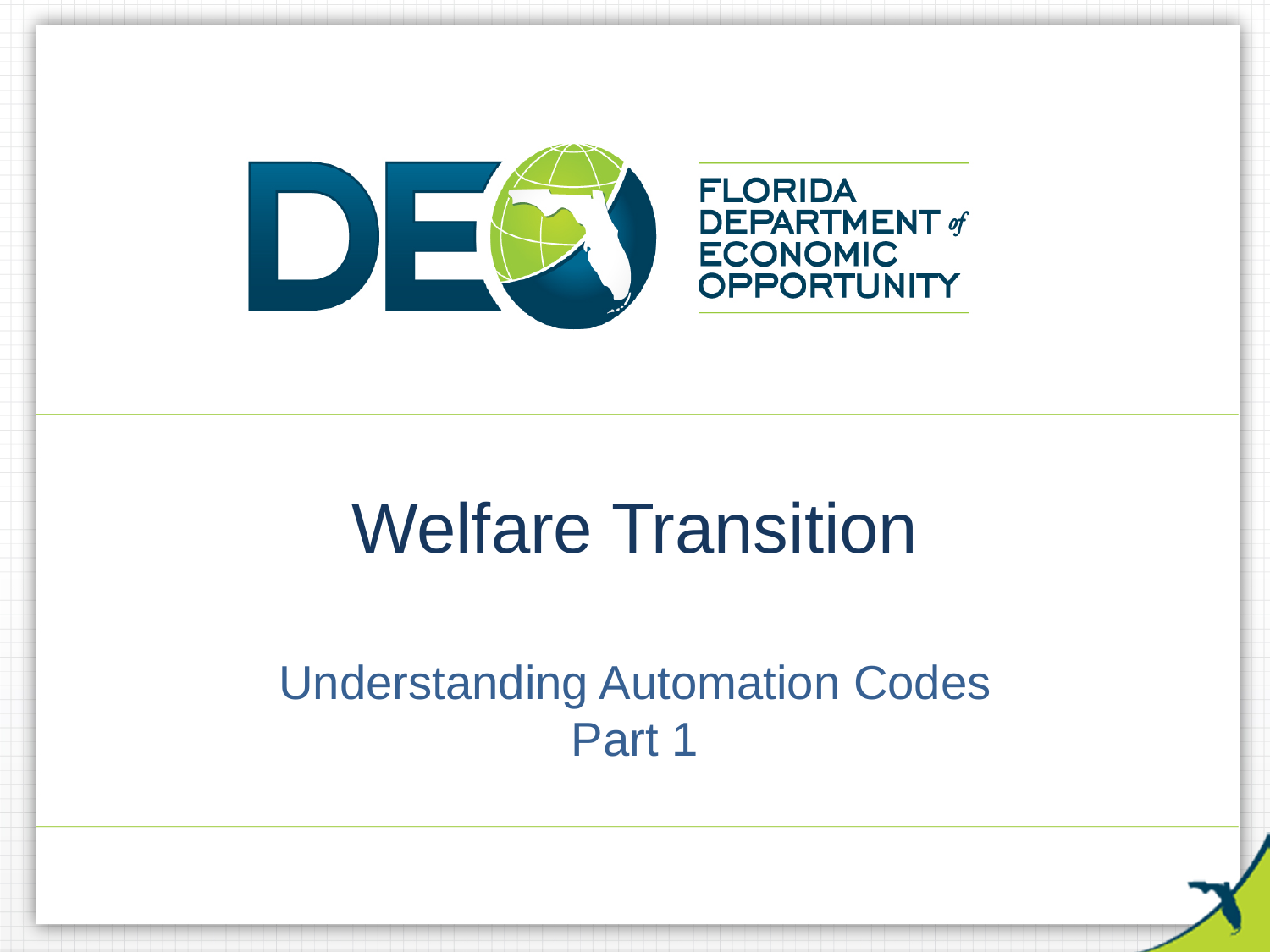

# Welfare Transition
Understanding Automation Codes
Part 1